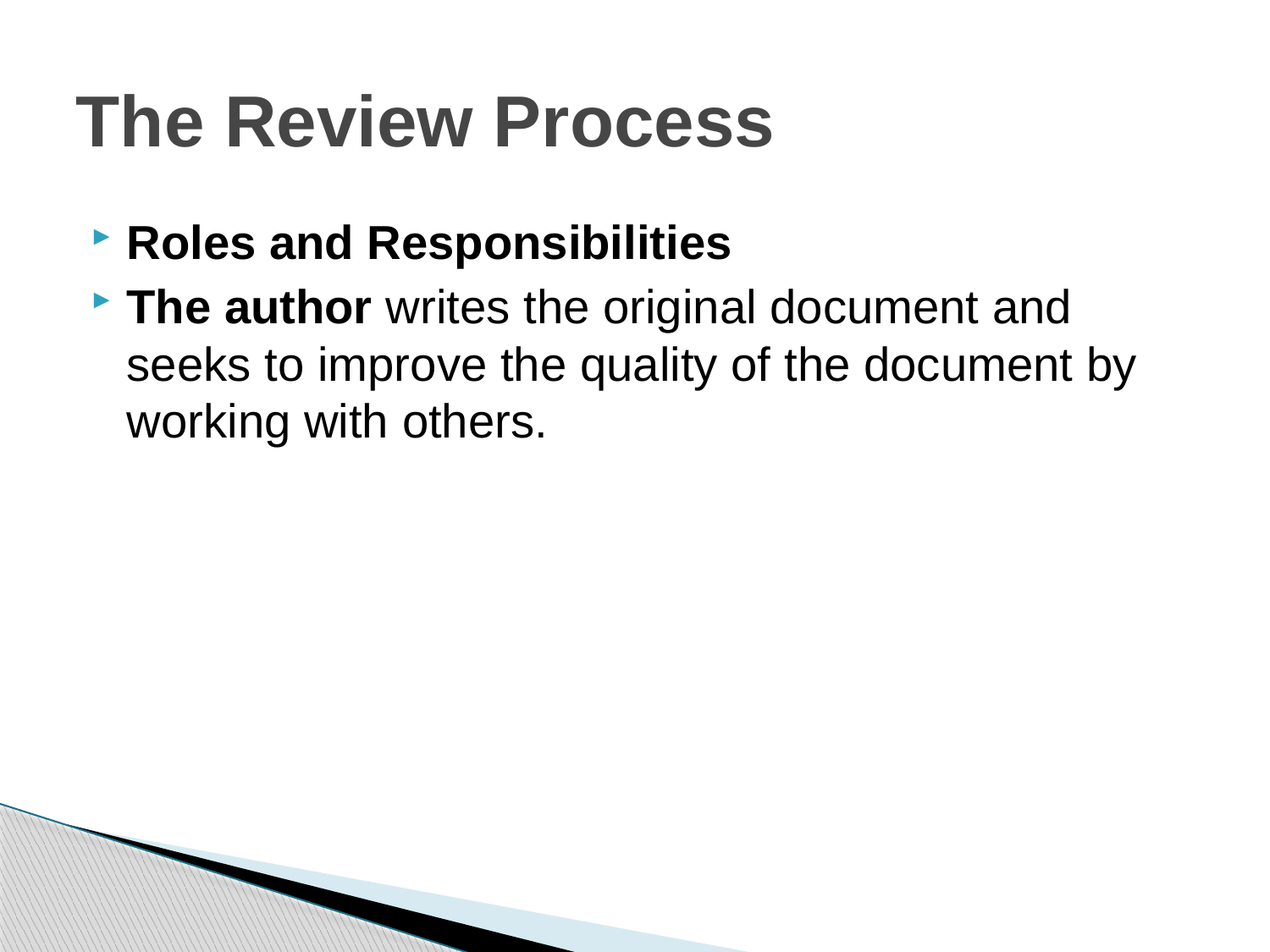

# The Review Process
Roles and Responsibilities
The author writes the original document and seeks to improve the quality of the document by working with others.